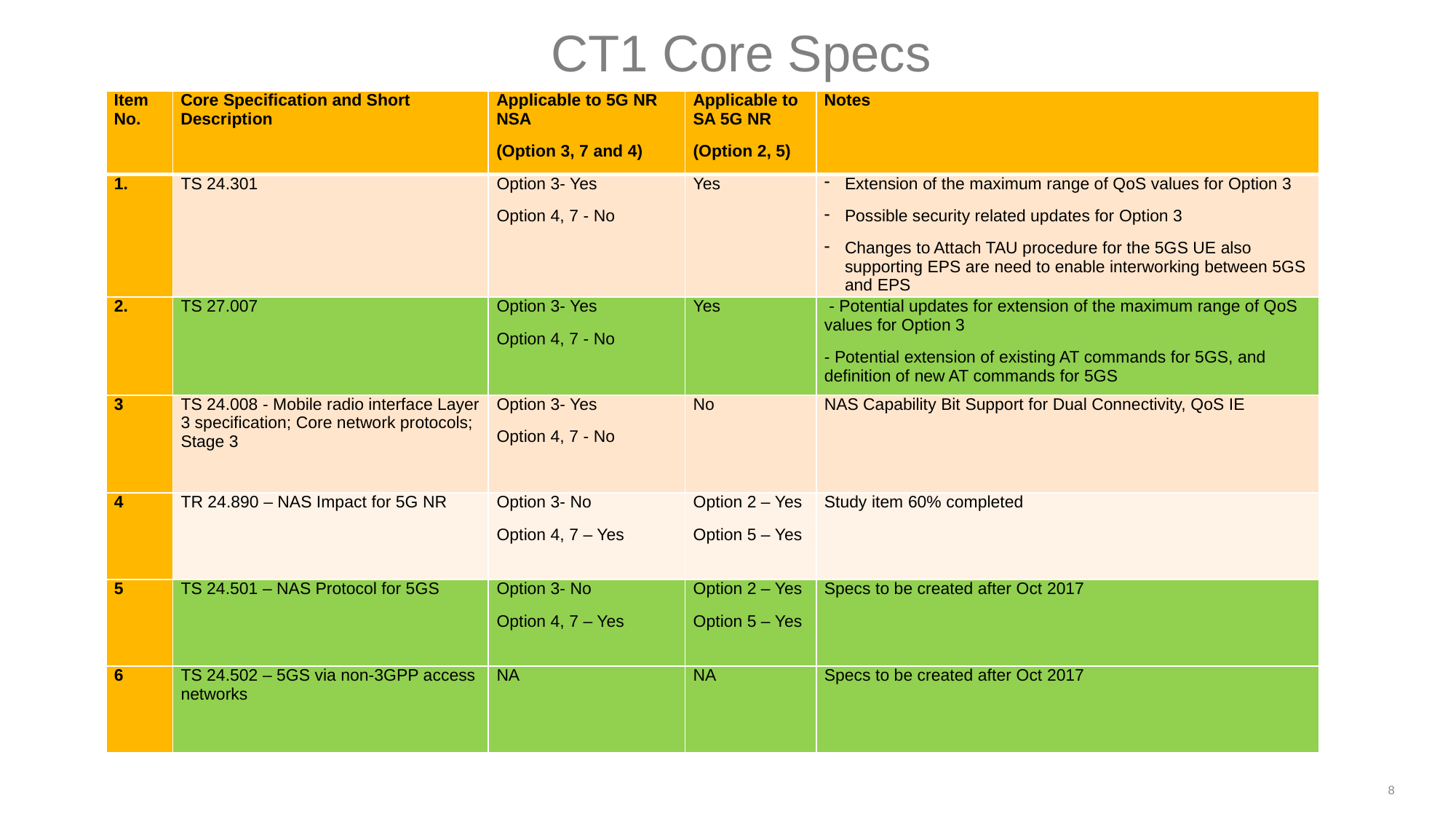

8
# CT1 Core Specs
| Item No. | Core Specification and Short Description | Applicable to 5G NR NSA (Option 3, 7 and 4) | Applicable to SA 5G NR (Option 2, 5) | Notes |
| --- | --- | --- | --- | --- |
| 1. | TS 24.301 | Option 3- Yes Option 4, 7 - No | Yes | Extension of the maximum range of QoS values for Option 3 Possible security related updates for Option 3 Changes to Attach TAU procedure for the 5GS UE also supporting EPS are need to enable interworking between 5GS and EPS |
| 2. | TS 27.007 | Option 3- Yes Option 4, 7 - No | Yes | - Potential updates for extension of the maximum range of QoS values for Option 3 - Potential extension of existing AT commands for 5GS, and definition of new AT commands for 5GS |
| 3 | TS 24.008 - Mobile radio interface Layer 3 specification; Core network protocols; Stage 3 | Option 3- Yes Option 4, 7 - No | No | NAS Capability Bit Support for Dual Connectivity, QoS IE |
| 4 | TR 24.890 – NAS Impact for 5G NR | Option 3- No Option 4, 7 – Yes | Option 2 – Yes Option 5 – Yes | Study item 60% completed |
| 5 | TS 24.501 – NAS Protocol for 5GS | Option 3- No Option 4, 7 – Yes | Option 2 – Yes Option 5 – Yes | Specs to be created after Oct 2017 |
| 6 | TS 24.502 – 5GS via non-3GPP access networks | NA | NA | Specs to be created after Oct 2017 |